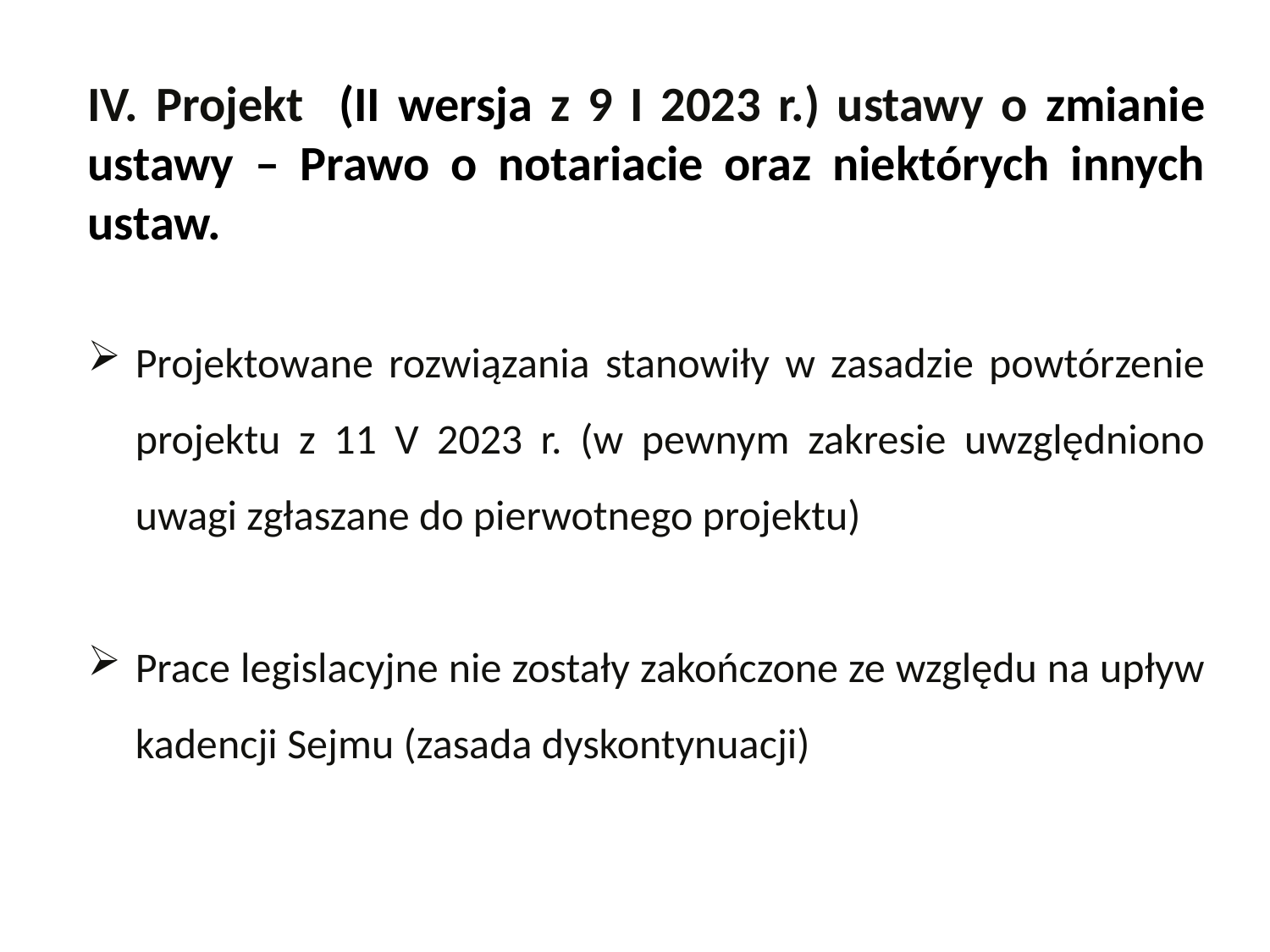

IV. Projekt  (II wersja z 9 I 2023 r.) ustawy o zmianie ustawy – Prawo o notariacie oraz niektórych innych ustaw.

Projektowane rozwiązania stanowiły w zasadzie powtórzenie projektu z 11 V 2023 r. (w pewnym zakresie uwzględniono uwagi zgłaszane do pierwotnego projektu)

Prace legislacyjne nie zostały zakończone ze względu na upływ kadencji Sejmu (zasada dyskontynuacji)